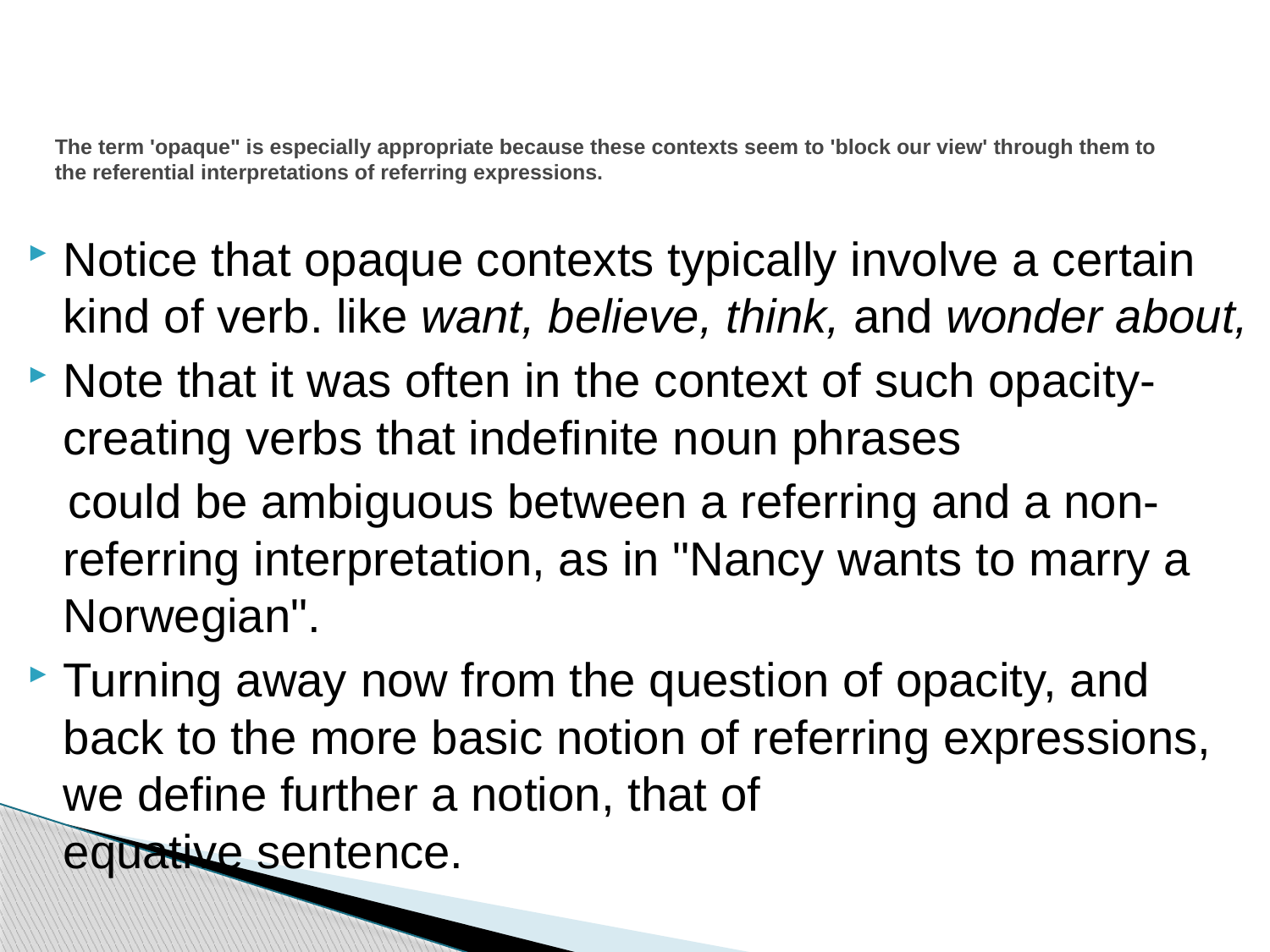

# The term 'opaque" is especially appropriate because these contexts seem to 'block our view' through them to the referential interpretations of referring expressions.
Notice that opaque contexts typically involve a certain kind of verb. like want, believe, think, and wonder about,
Note that it was often in the context of such opacity-creating verbs that indefinite noun phrases
   could be ambiguous between a referring and a non-referring interpretation, as in "Nancy wants to marry a Norwegian".
Turning away now from the question of opacity, and back to the more basic notion of referring expressions, we define further a notion, that of 				equative sentence.